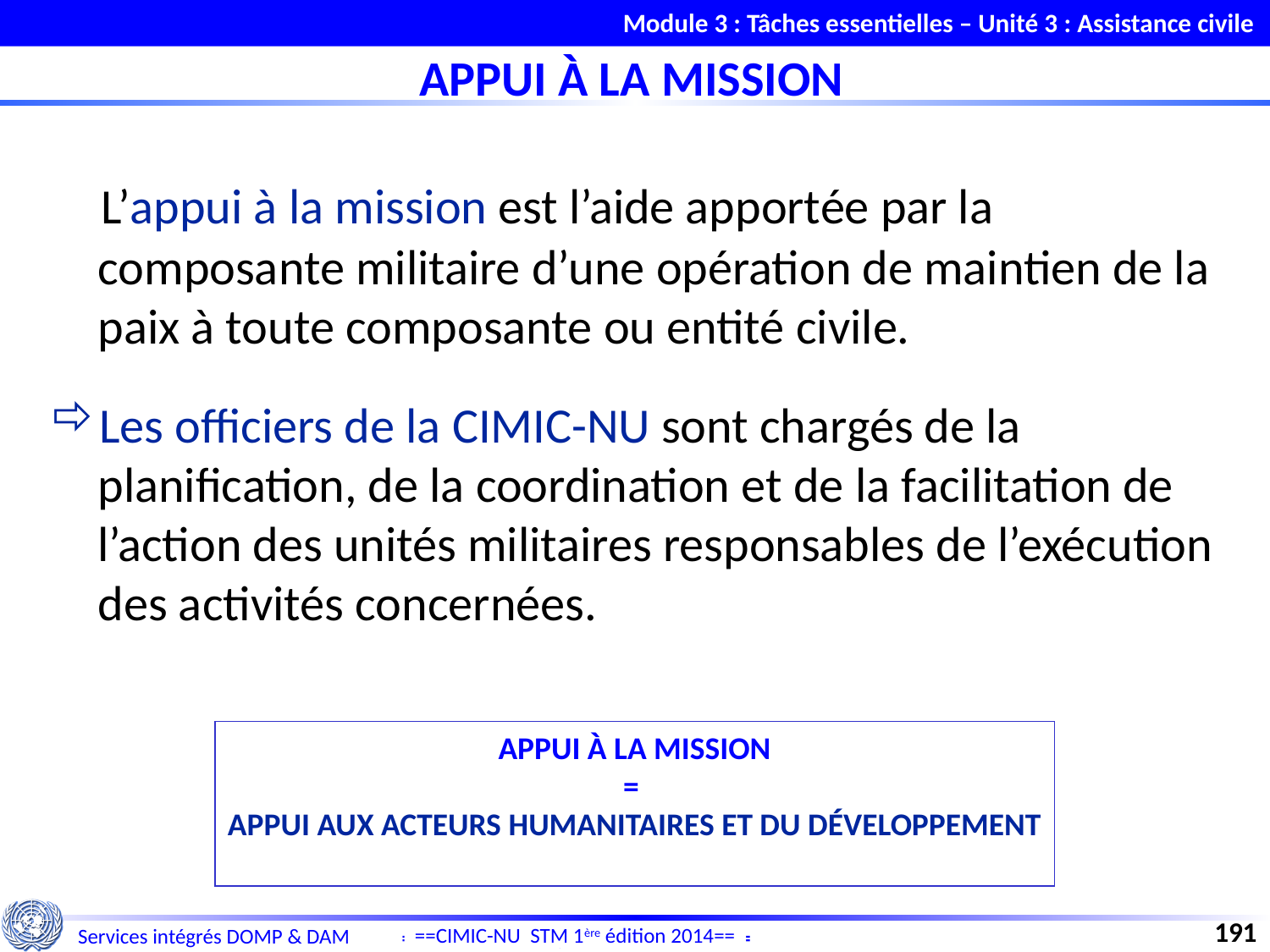

Module 3 : Tâches essentielles – Unité 3 : Assistance civile
APPUI À LA MISSION
    L’appui à la mission est l’aide apportée par la composante militaire d’une opération de maintien de la paix à toute composante ou entité civile.

Les officiers de la CIMIC-NU sont chargés de la planification, de la coordination et de la facilitation de l’action des unités militaires responsables de l’exécution des activités concernées.
APPUI À LA MISSION
=
APPUI AUX ACTEURS HUMANITAIRES ET DU DÉVELOPPEMENT

191
==CIMIC-NU  STM 1ère édition 2014==
Services intégrés DOMP & DAM